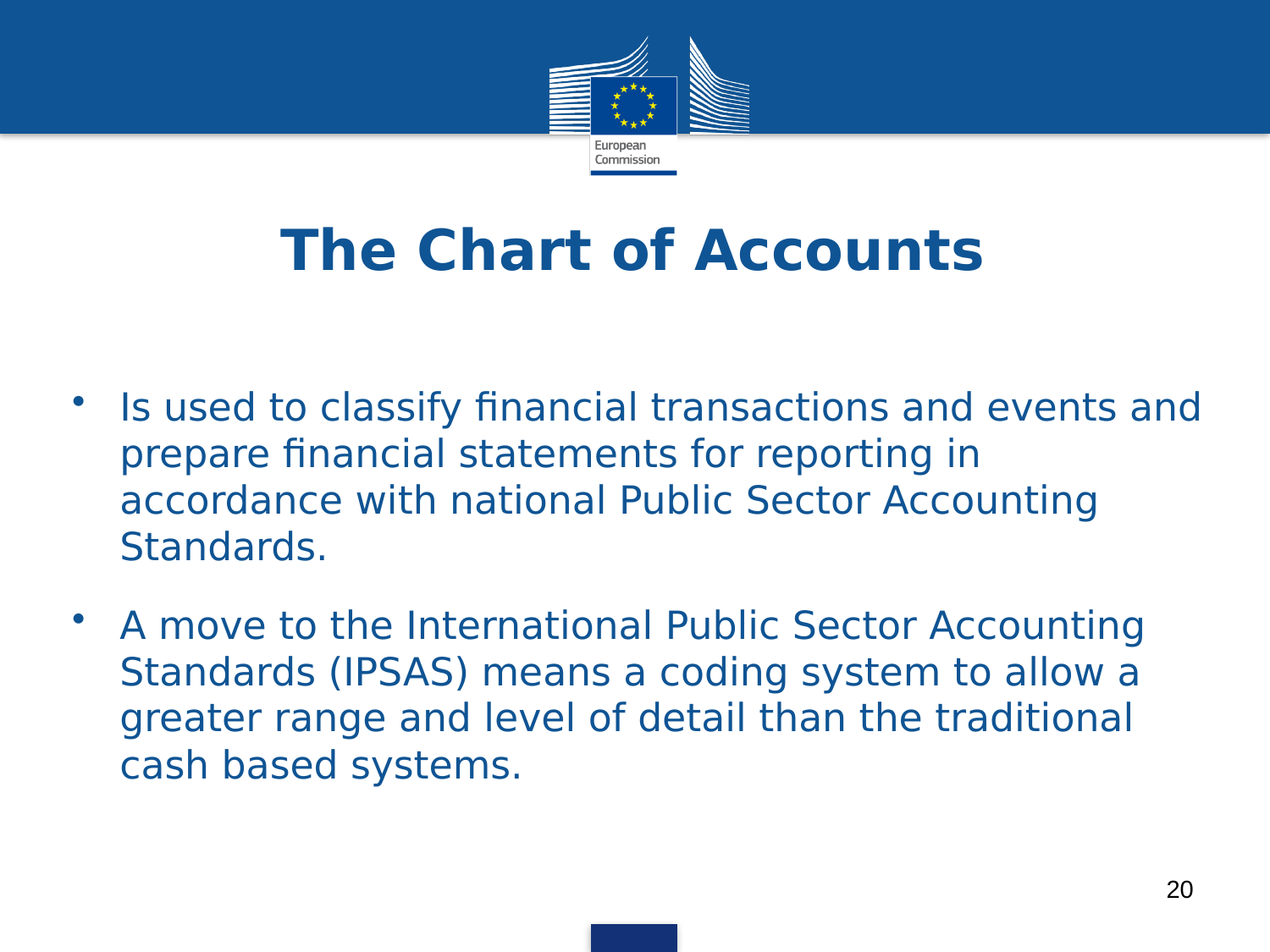

# The Chart of Accounts
Is used to classify financial transactions and events and prepare financial statements for reporting in accordance with national Public Sector Accounting Standards.
A move to the International Public Sector Accounting Standards (IPSAS) means a coding system to allow a greater range and level of detail than the traditional cash based systems.

20